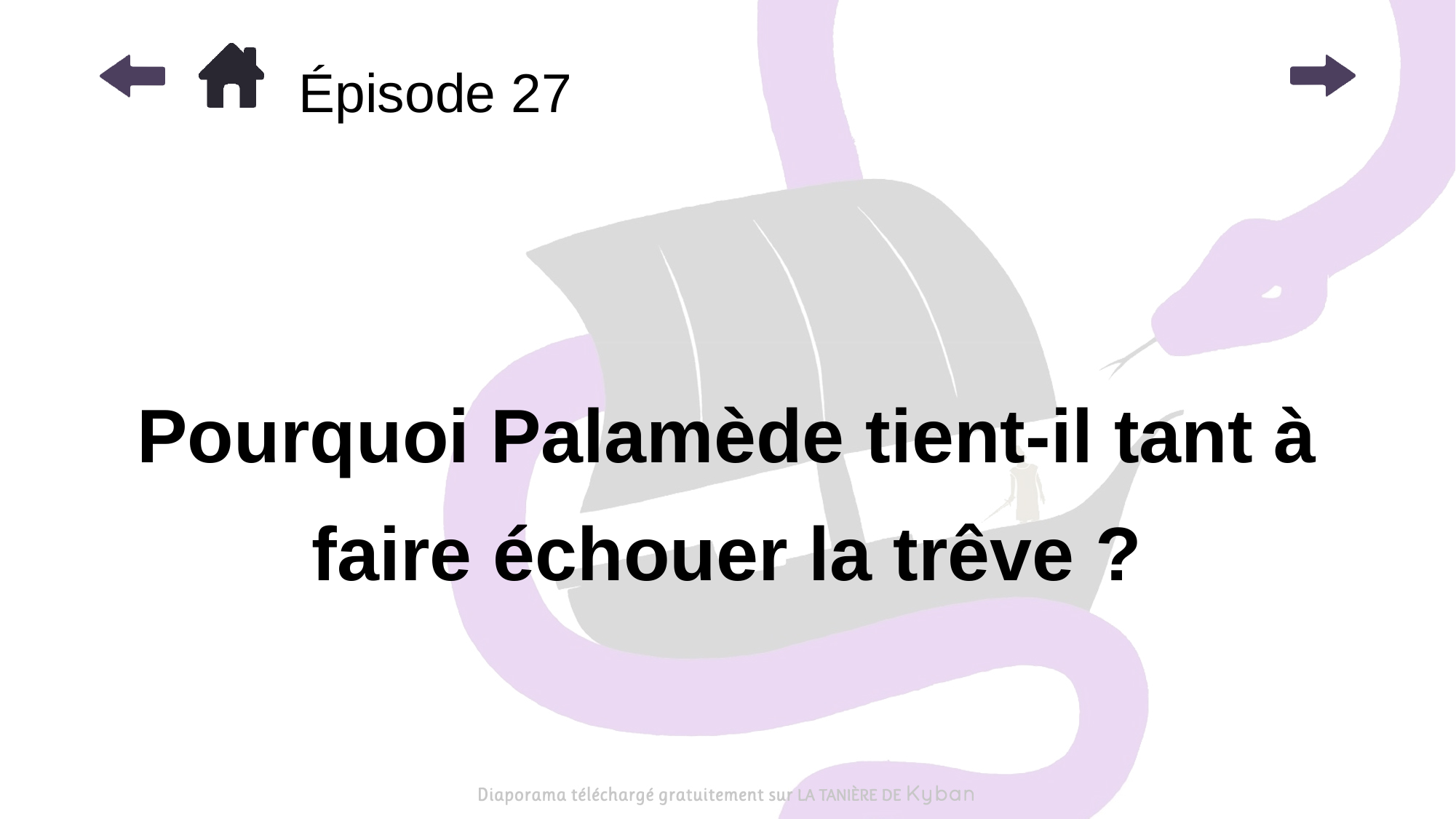

# Épisode 27
Pourquoi Palamède tient-il tant à faire échouer la trêve ?